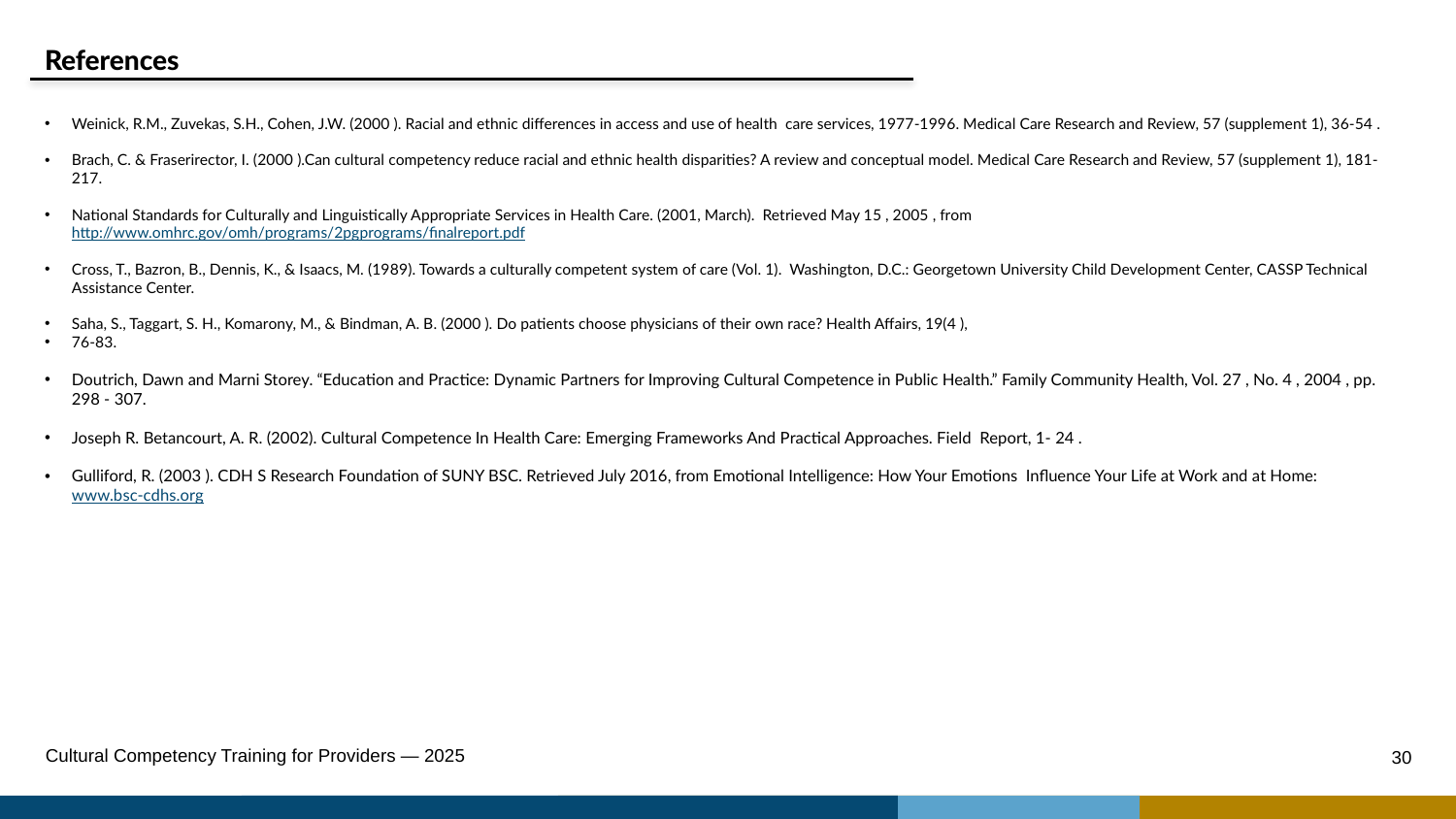

References
Weinick, R.M., Zuvekas, S.H., Cohen, J.W. (2000 ). Racial and ethnic differences in access and use of health  care services, 1977-1996. Medical Care Research and Review, 57 (supplement 1), 36-54 .

Brach, C. & Fraserirector, I. (2000 ).Can cultural competency reduce racial and ethnic health disparities? A review and conceptual model. Medical Care Research and Review, 57 (supplement 1), 181-217.

National Standards for Culturally and Linguistically Appropriate Services in Health Care. (2001, March).  Retrieved May 15 , 2005 , from http://www.omhrc.gov/omh/programs/2pgprograms/finalreport.pdf

Cross, T., Bazron, B., Dennis, K., & Isaacs, M. (1989). Towards a culturally competent system of care (Vol. 1).  Washington, D.C.: Georgetown University Child Development Center, CASSP Technical Assistance Center.

Saha, S., Taggart, S. H., Komarony, M., & Bindman, A. B. (2000 ). Do patients choose physicians of their own race? Health Affairs, 19(4 ),
76-83.

Doutrich, Dawn and Marni Storey. “Education and Practice: Dynamic Partners for Improving Cultural Competence in Public Health.” Family Community Health, Vol. 27 , No. 4 , 2004 , pp. 298 - 307.

Joseph R. Betancourt, A. R. (2002). Cultural Competence In Health Care: Emerging Frameworks And Practical Approaches. Field  Report, 1- 24 .

Gulliford, R. (2003 ). CDH S Research Foundation of SUNY BSC. Retrieved July 2016, from Emotional Intelligence: How Your Emotions  Influence Your Life at Work and at Home: www.bsc-cdhs.org

Cultural Competency Training for Providers — 2025